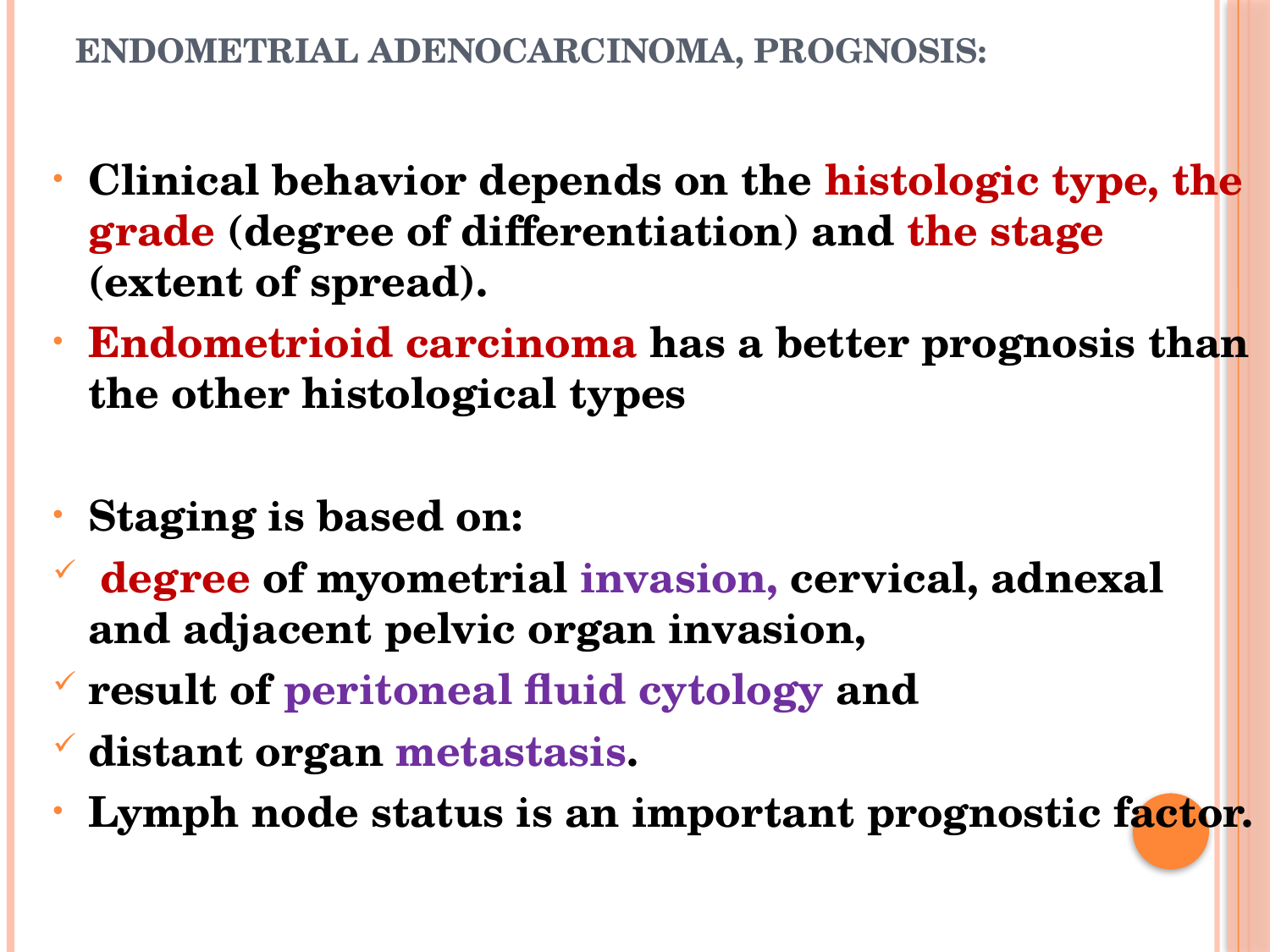

# Endometrial adenocarcinoma, prognosis:
Clinical behavior depends on the histologic type, the grade (degree of differentiation) and the stage (extent of spread).
Endometrioid carcinoma has a better prognosis than the other histological types

Staging is based on:
 degree of myometrial invasion, cervical, adnexal and adjacent pelvic organ invasion,
result of peritoneal fluid cytology and
distant organ metastasis.
Lymph node status is an important prognostic factor.